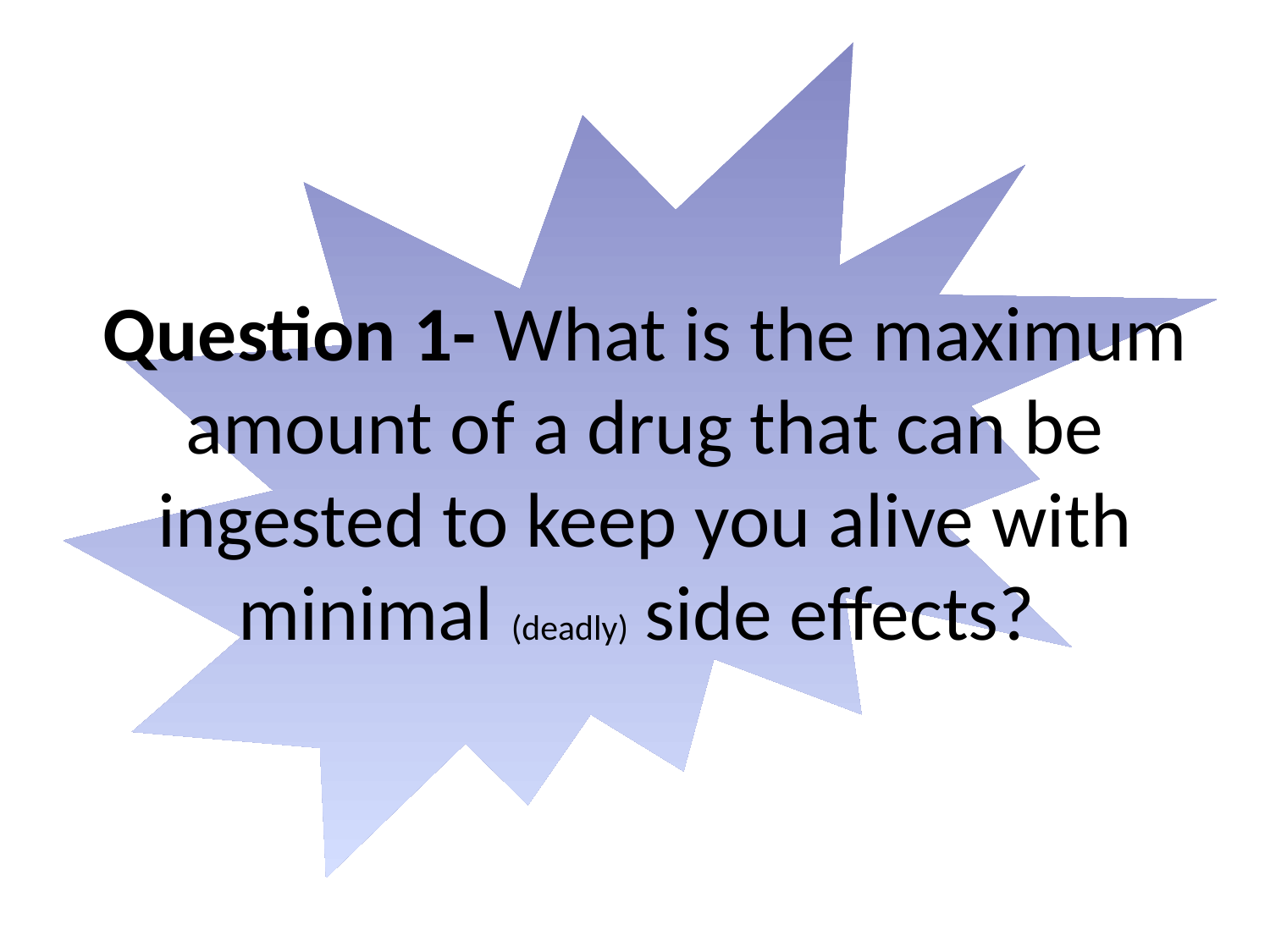

# Question 1- What is the maximum amount of a drug that can be ingested to keep you alive with minimal (deadly)  side effects?